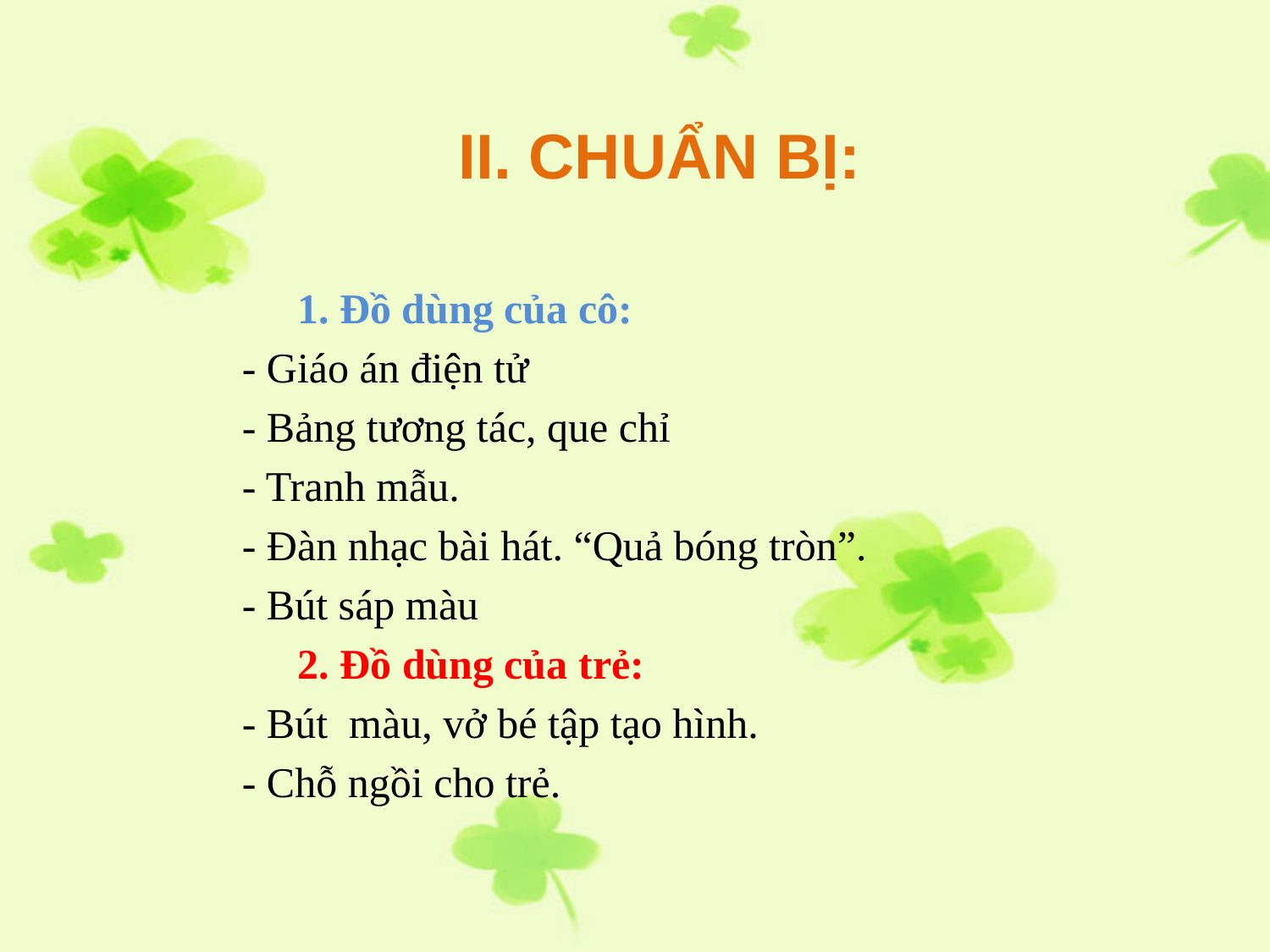

# II. CHUẨN BỊ:
1. Đồ dùng của cô:
- Giáo án điện tử
- Bảng tương tác, que chỉ
- Tranh mẫu.
- Đàn nhạc bài hát. “Quả bóng tròn”.
- Bút sáp màu
2. Đồ dùng của trẻ:
- Bút  màu, vở bé tập tạo hình.
- Chỗ ngồi cho trẻ.